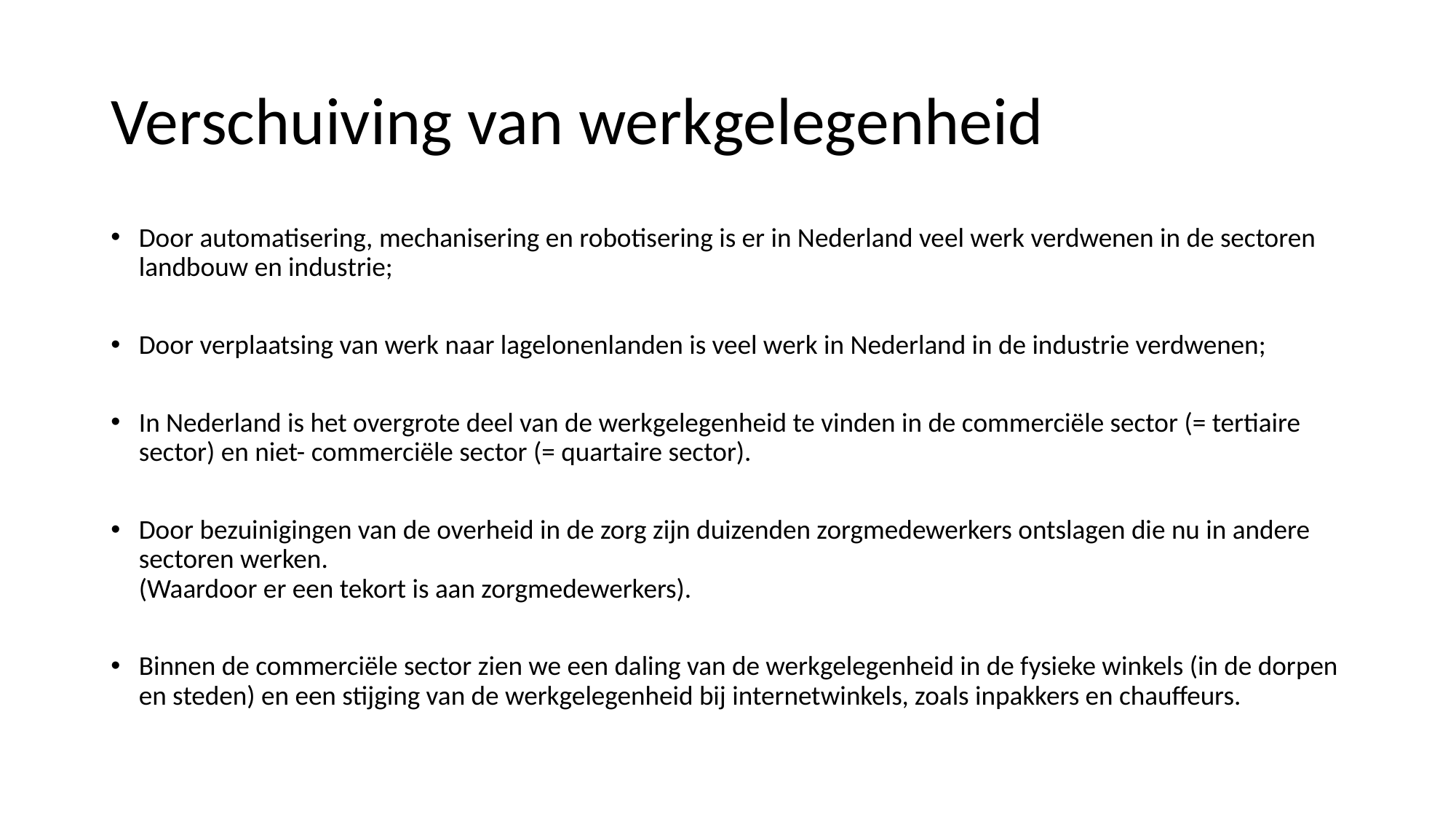

# Verschuiving van werkgelegenheid
Door automatisering, mechanisering en robotisering is er in Nederland veel werk verdwenen in de sectoren landbouw en industrie;

Door verplaatsing van werk naar lagelonenlanden is veel werk in Nederland in de industrie verdwenen;

In Nederland is het overgrote deel van de werkgelegenheid te vinden in de commerciële sector (= tertiaire sector) en niet- commerciële sector (= quartaire sector).

Door bezuinigingen van de overheid in de zorg zijn duizenden zorgmedewerkers ontslagen die nu in andere sectoren werken.
(Waardoor er een tekort is aan zorgmedewerkers).

Binnen de commerciële sector zien we een daling van de werkgelegenheid in de fysieke winkels (in de dorpen en steden) en een stijging van de werkgelegenheid bij internetwinkels, zoals inpakkers en chauffeurs.